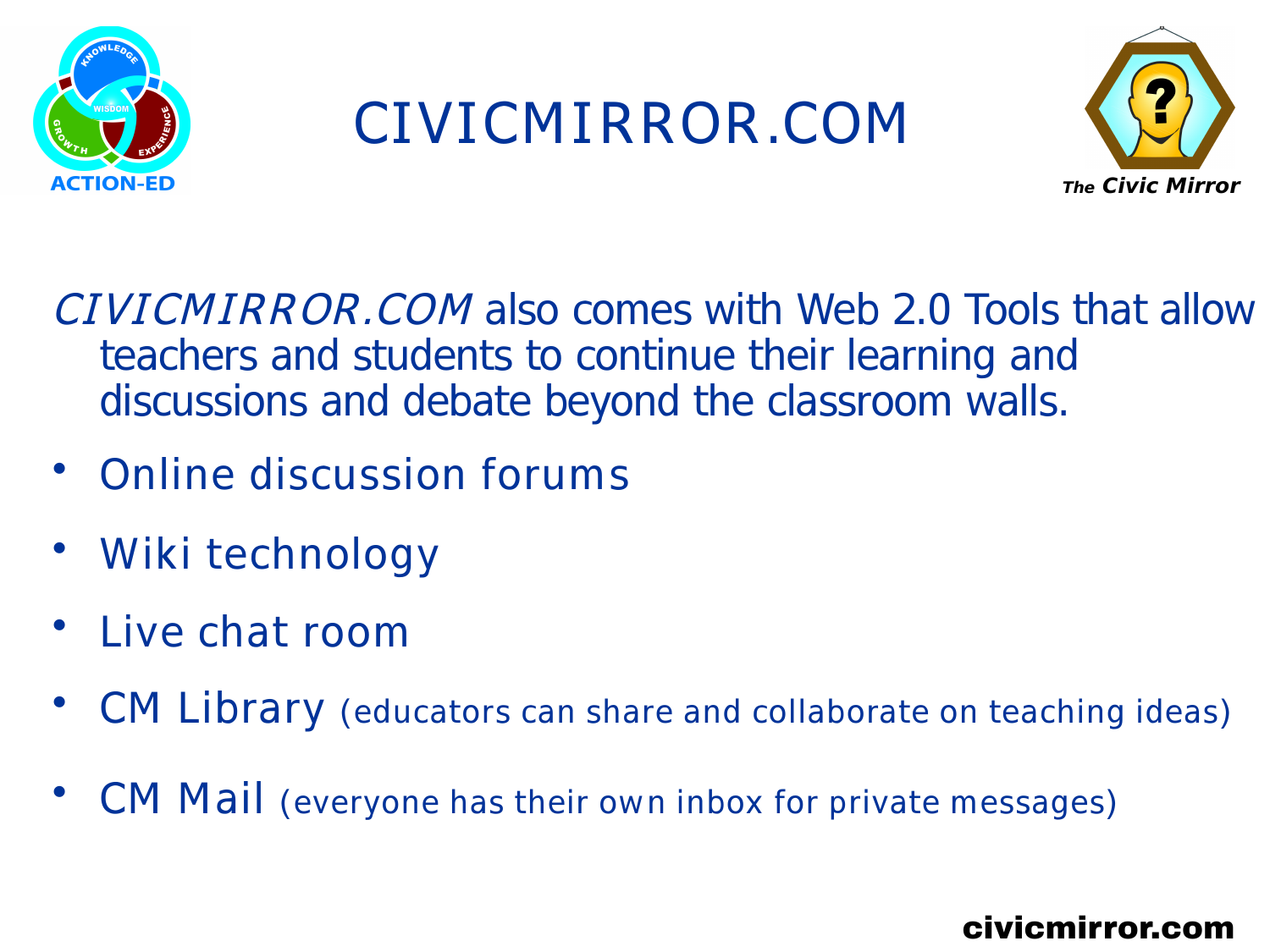

# CIVICMIRROR.COM

CIVICMIRROR.COM also comes with Web 2.0 Tools that allow teachers and students to continue their learning and discussions and debate beyond the classroom walls.

Online discussion forums

Wiki technology

Live chat room

CM Library (educators can share and collaborate on teaching ideas)

CM Mail (everyone has their own inbox for private messages)